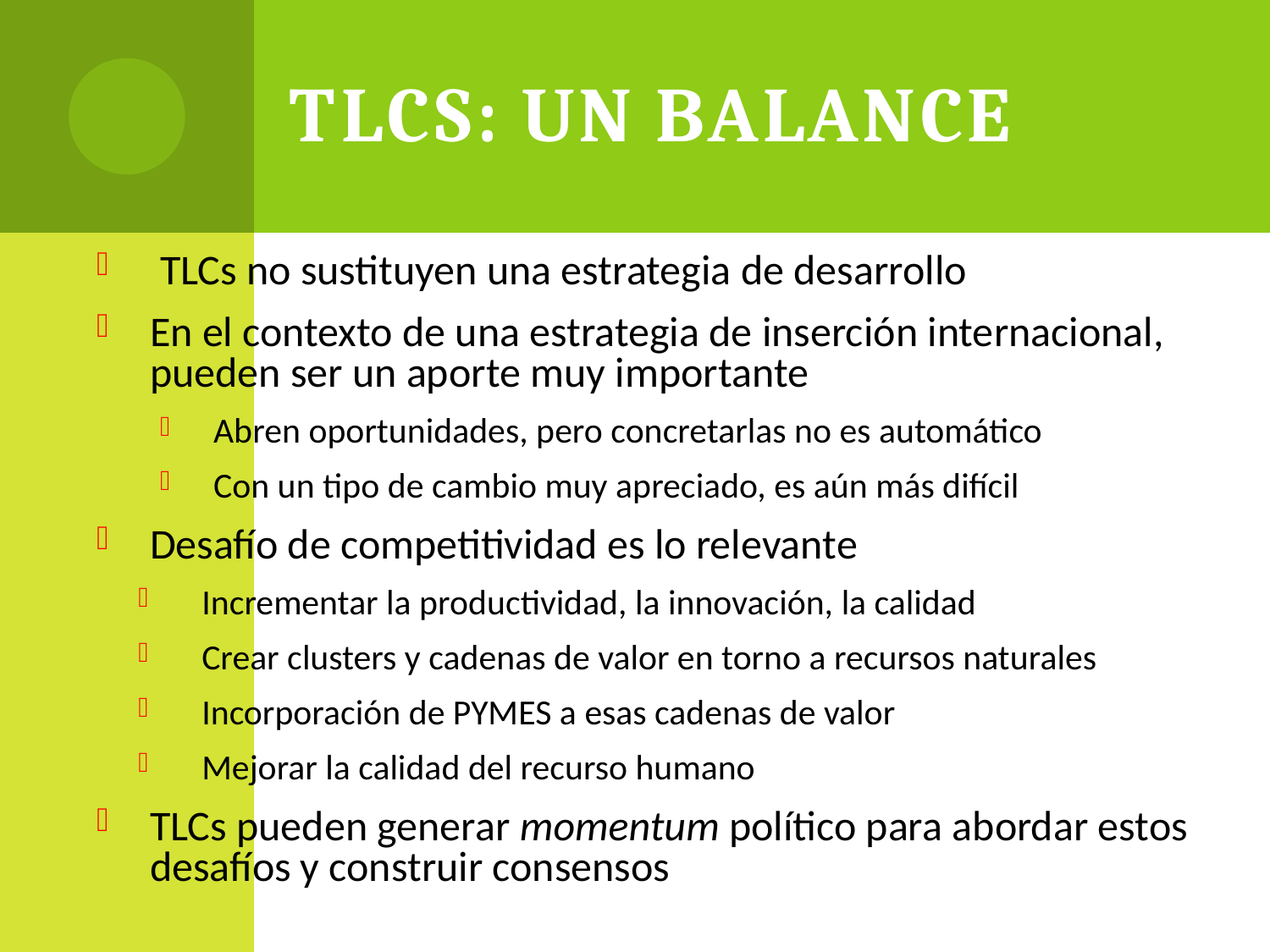

# TLCs: Un balance
TLCs no sustituyen una estrategia de desarrollo
En el contexto de una estrategia de inserción internacional, pueden ser un aporte muy importante
Abren oportunidades, pero concretarlas no es automático
Con un tipo de cambio muy apreciado, es aún más difícil
Desafío de competitividad es lo relevante
Incrementar la productividad, la innovación, la calidad
Crear clusters y cadenas de valor en torno a recursos naturales
Incorporación de PYMES a esas cadenas de valor
Mejorar la calidad del recurso humano
TLCs pueden generar momentum político para abordar estos desafíos y construir consensos